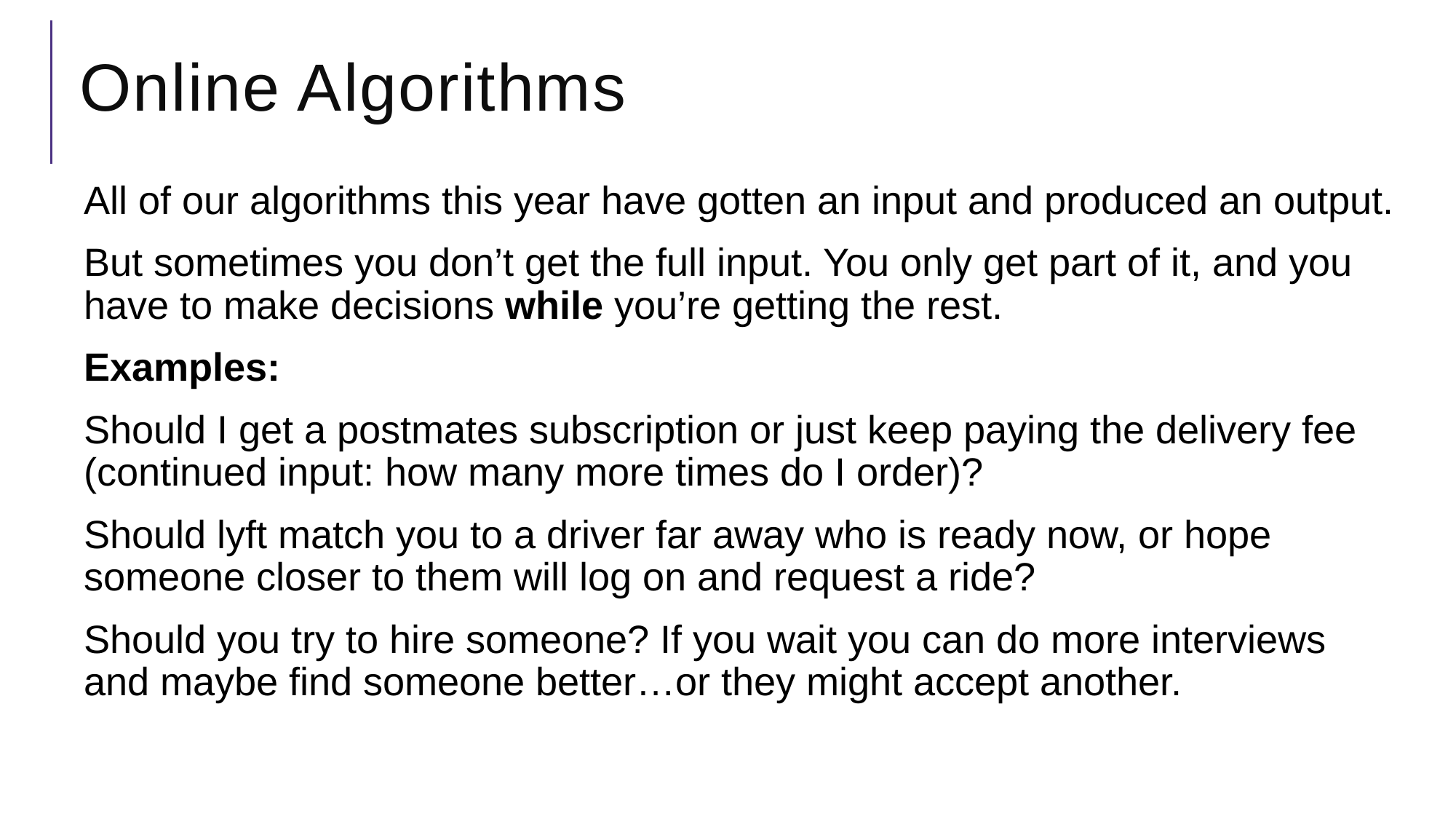

# Online Algorithms
All of our algorithms this year have gotten an input and produced an output.
But sometimes you don’t get the full input. You only get part of it, and you have to make decisions while you’re getting the rest.
Examples:
Should I get a postmates subscription or just keep paying the delivery fee (continued input: how many more times do I order)?
Should lyft match you to a driver far away who is ready now, or hope someone closer to them will log on and request a ride?
Should you try to hire someone? If you wait you can do more interviews and maybe find someone better…or they might accept another.